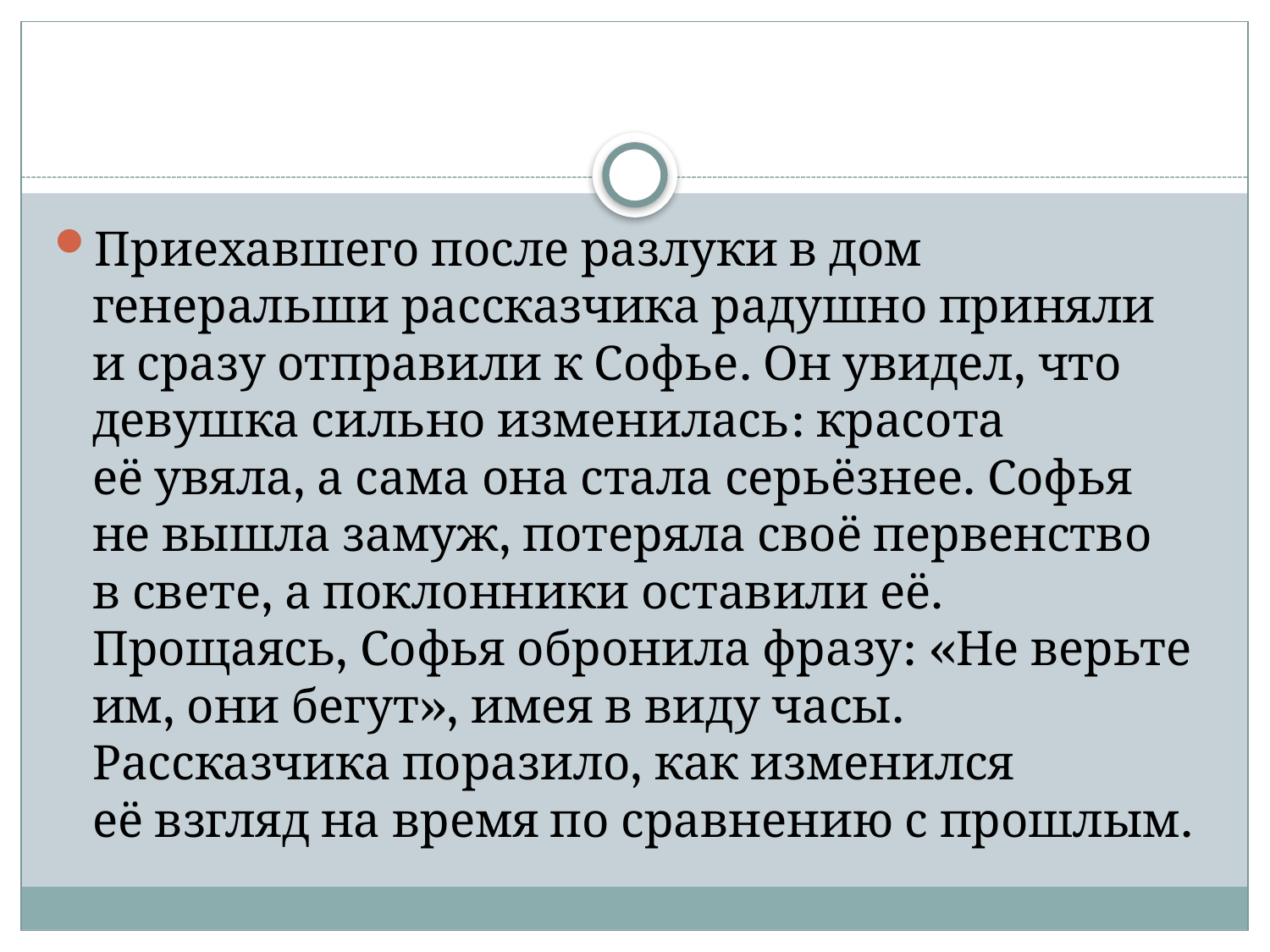

#
Приехавшего после разлуки в дом генеральши рассказчика радушно приняли и сразу отправили к Софье. Он увидел, что девушка сильно изменилась: красота её увяла, а сама она стала серьёзнее. Софья не вышла замуж, потеряла своё первенство в свете, а поклонники оставили её. Прощаясь, Софья обронила фразу: «Не верьте им, они бегут», имея в виду часы. Рассказчика поразило, как изменился её взгляд на время по сравнению с прошлым.